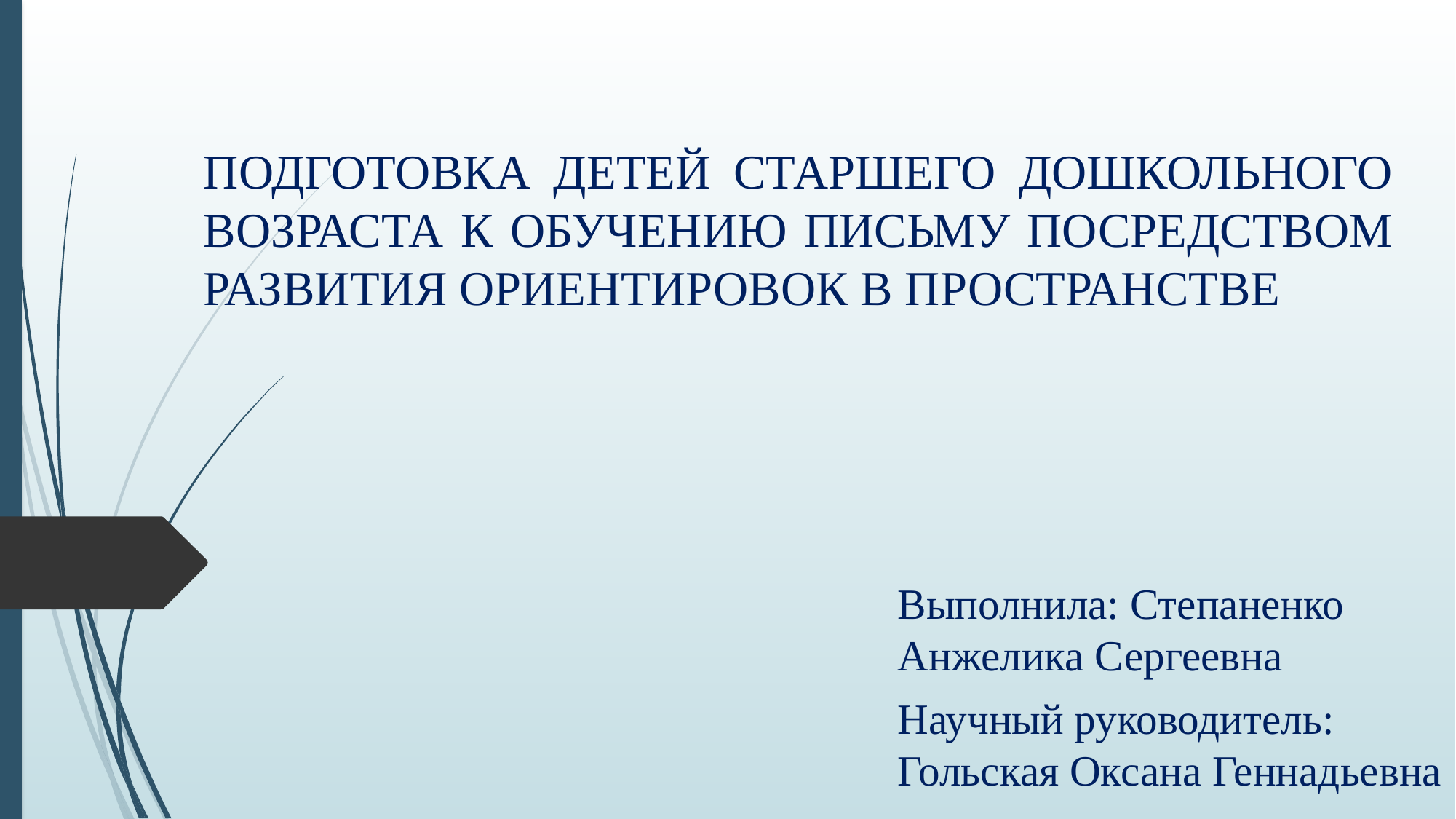

# ПОДГОТОВКА ДЕТЕЙ СТАРШЕГО ДОШКОЛЬНОГО ВОЗРАСТА К ОБУЧЕНИЮ ПИСЬМУ ПОСРЕДСТВОМ РАЗВИТИЯ ОРИЕНТИРОВОК В ПРОСТРАНСТВЕ
Выполнила: Степаненко Анжелика Сергеевна
Научный руководитель:
Гольская Оксана Геннадьевна